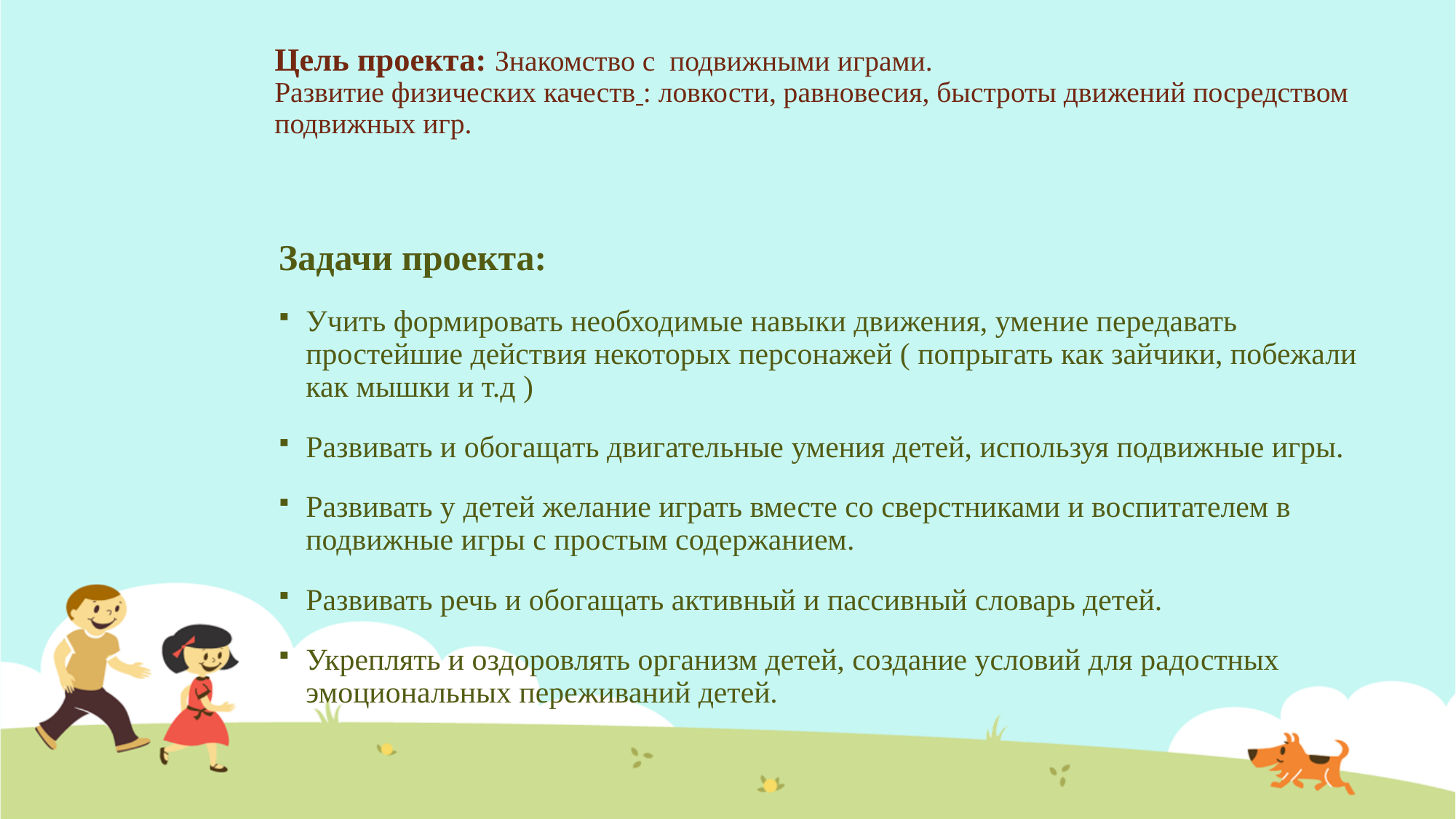

# Цель проекта: Знакомство с  подвижными играми. Развитие физических качеств : ловкости, равновесия, быстроты движений посредством  подвижных игр.
Задачи проекта:
Учить формировать необходимые навыки движения, умение передавать простейшие действия некоторых персонажей ( попрыгать как зайчики, побежали как мышки и т.д )
Развивать и обогащать двигательные умения детей, используя подвижные игры.
Развивать у детей желание играть вместе со сверстниками и воспитателем в подвижные игры с простым содержанием.
Развивать речь и обогащать активный и пассивный словарь детей.
Укреплять и оздоровлять организм детей, создание условий для радостных эмоциональных переживаний детей.